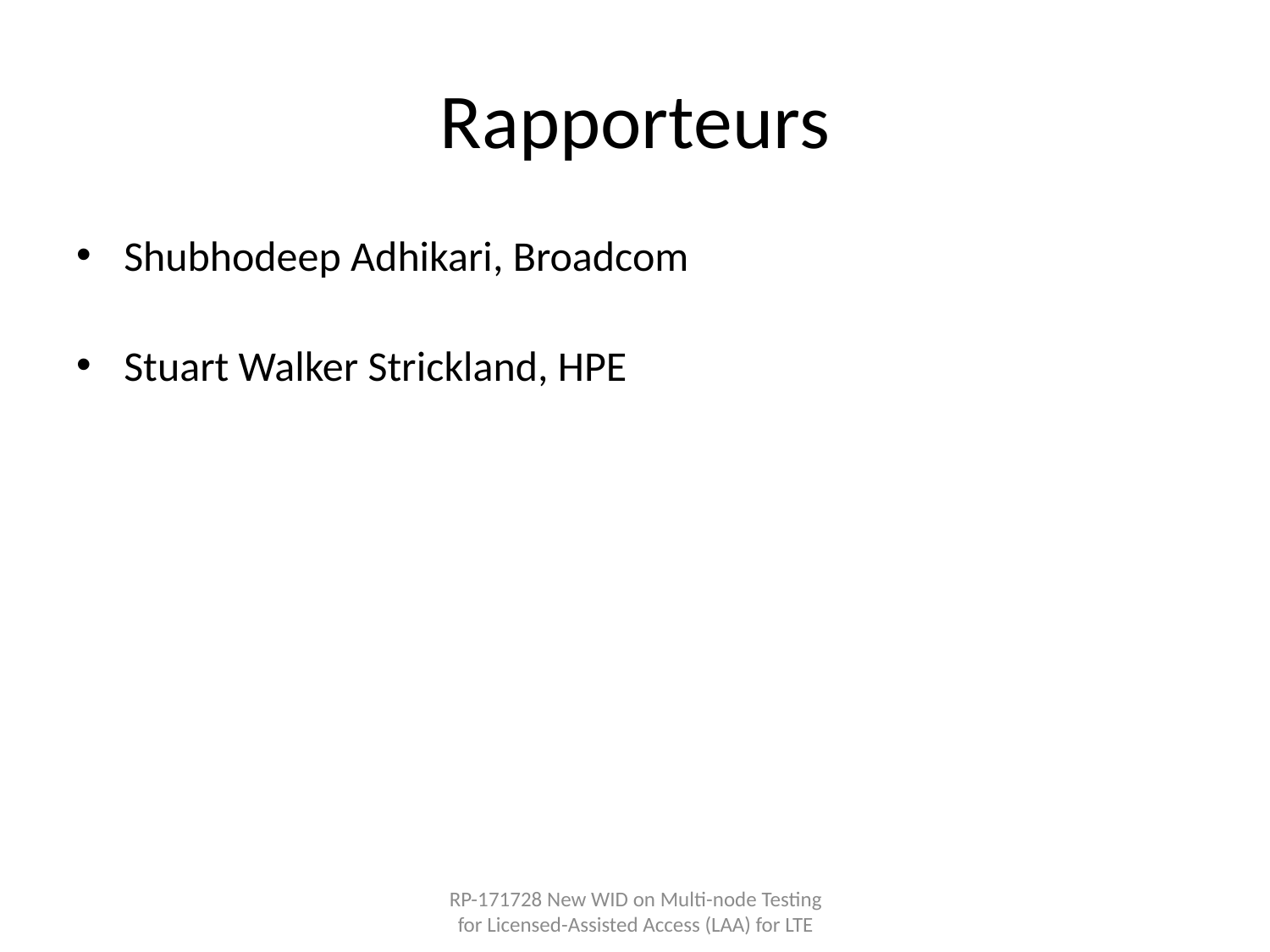

# Rapporteurs
Shubhodeep Adhikari, Broadcom
Stuart Walker Strickland, HPE
RP-171728 New WID on Multi-node Testing for Licensed-Assisted Access (LAA) for LTE